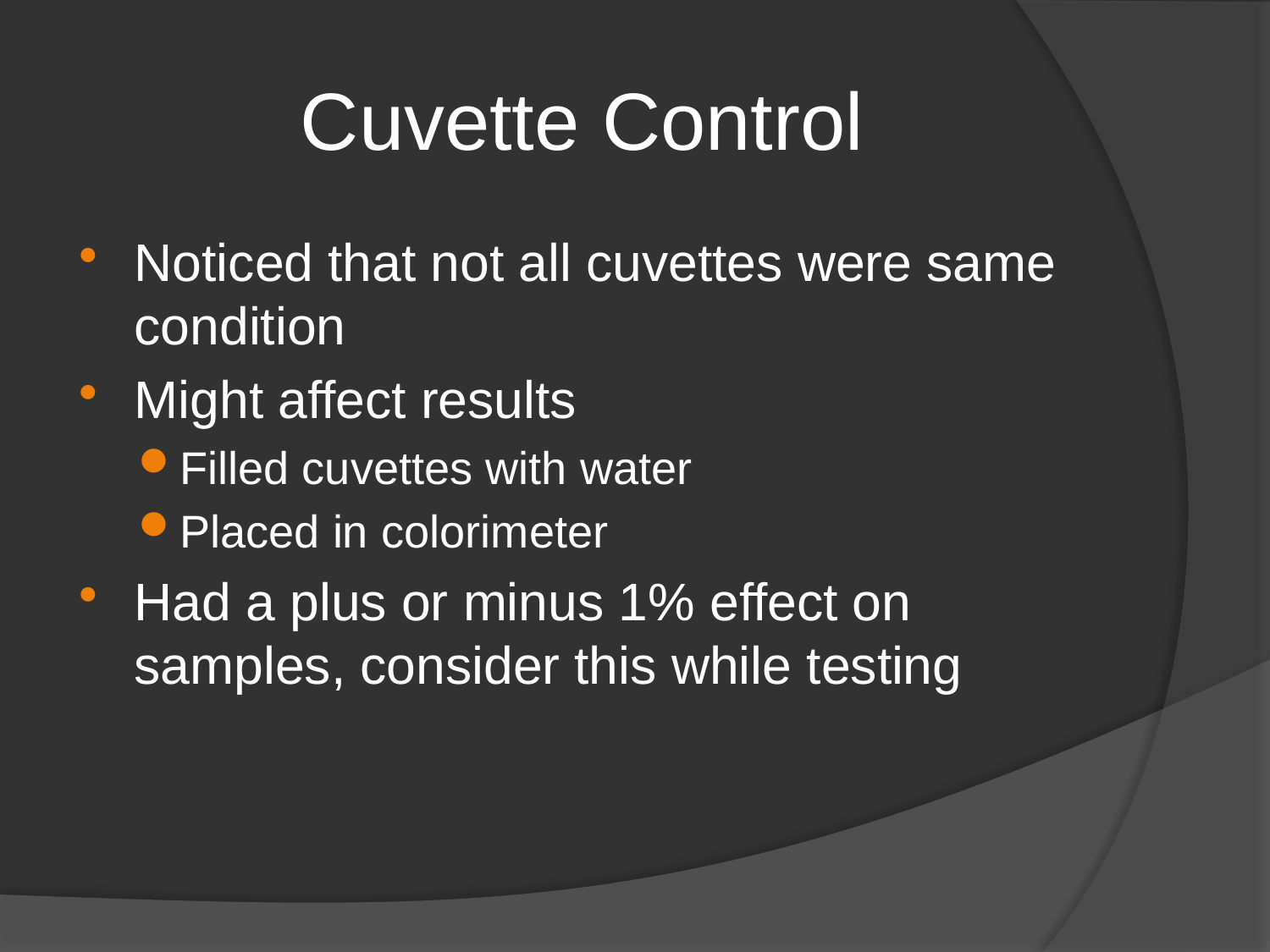

# Cuvette Control
Noticed that not all cuvettes were same condition
Might affect results
Filled cuvettes with water
Placed in colorimeter
Had a plus or minus 1% effect on samples, consider this while testing